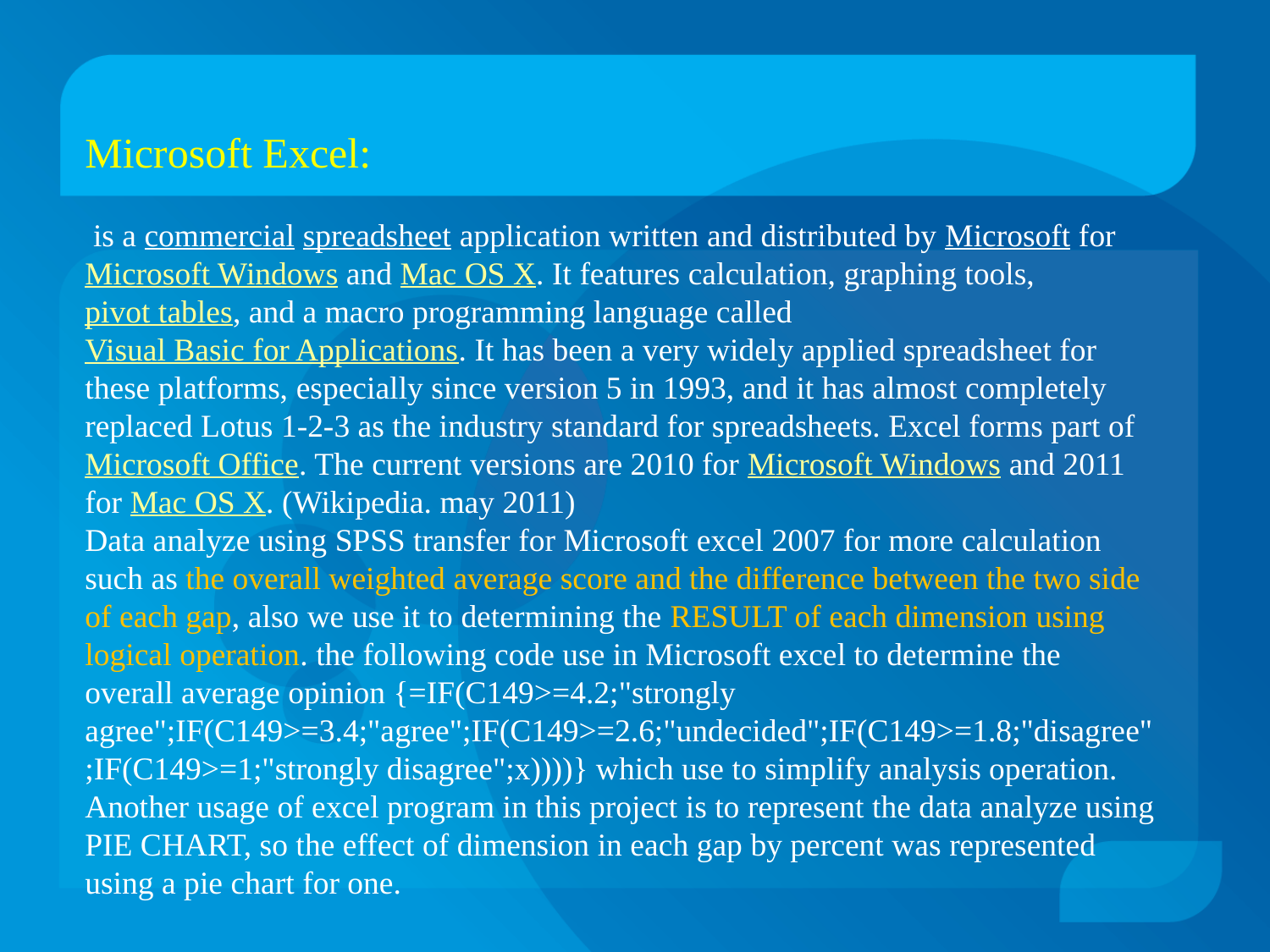

Microsoft Excel:

 is a commercial spreadsheet application written and distributed by Microsoft for Microsoft Windows and Mac OS X. It features calculation, graphing tools, pivot tables, and a macro programming language called Visual Basic for Applications. It has been a very widely applied spreadsheet for these platforms, especially since version 5 in 1993, and it has almost completely replaced Lotus 1-2-3 as the industry standard for spreadsheets. Excel forms part of Microsoft Office. The current versions are 2010 for Microsoft Windows and 2011 for Mac OS X. (Wikipedia. may 2011)
Data analyze using SPSS transfer for Microsoft excel 2007 for more calculation such as the overall weighted average score and the difference between the two side of each gap, also we use it to determining the RESULT of each dimension using logical operation. the following code use in Microsoft excel to determine the overall average opinion {=IF(C149>=4.2;"strongly agree";IF(C149>=3.4;"agree";IF(C149>=2.6;"undecided";IF(C149>=1.8;"disagree";IF(C149>=1;"strongly disagree";x))))} which use to simplify analysis operation. Another usage of excel program in this project is to represent the data analyze using PIE CHART, so the effect of dimension in each gap by percent was represented using a pie chart for one.